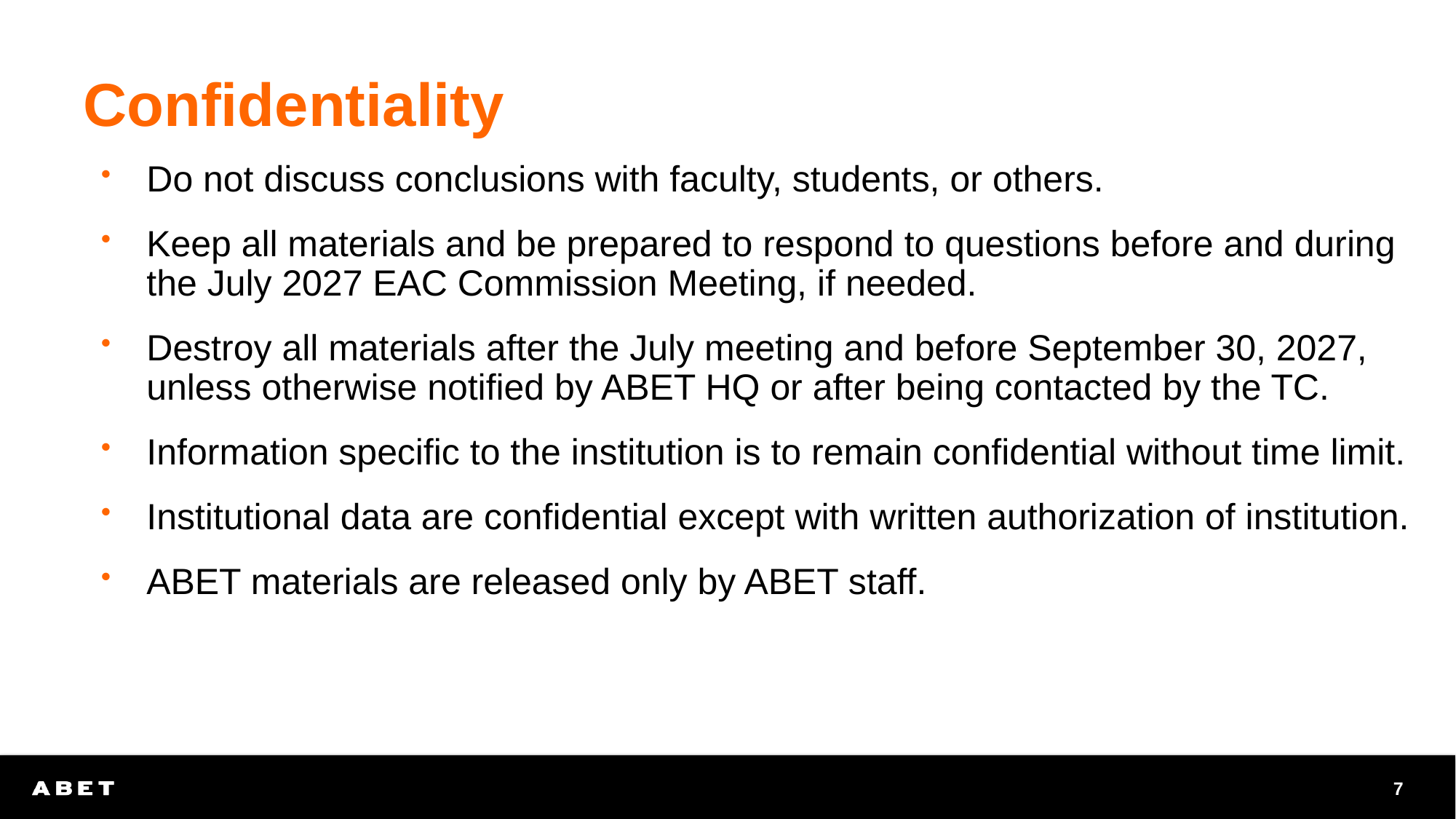

# Confidentiality
Do not discuss conclusions with faculty, students, or others.
Keep all materials and be prepared to respond to questions before and during the July 2027 EAC Commission Meeting, if needed.
Destroy all materials after the July meeting and before September 30, 2027, unless otherwise notified by ABET HQ or after being contacted by the TC.
Information specific to the institution is to remain confidential without time limit.
Institutional data are confidential except with written authorization of institution.
ABET materials are released only by ABET staff.